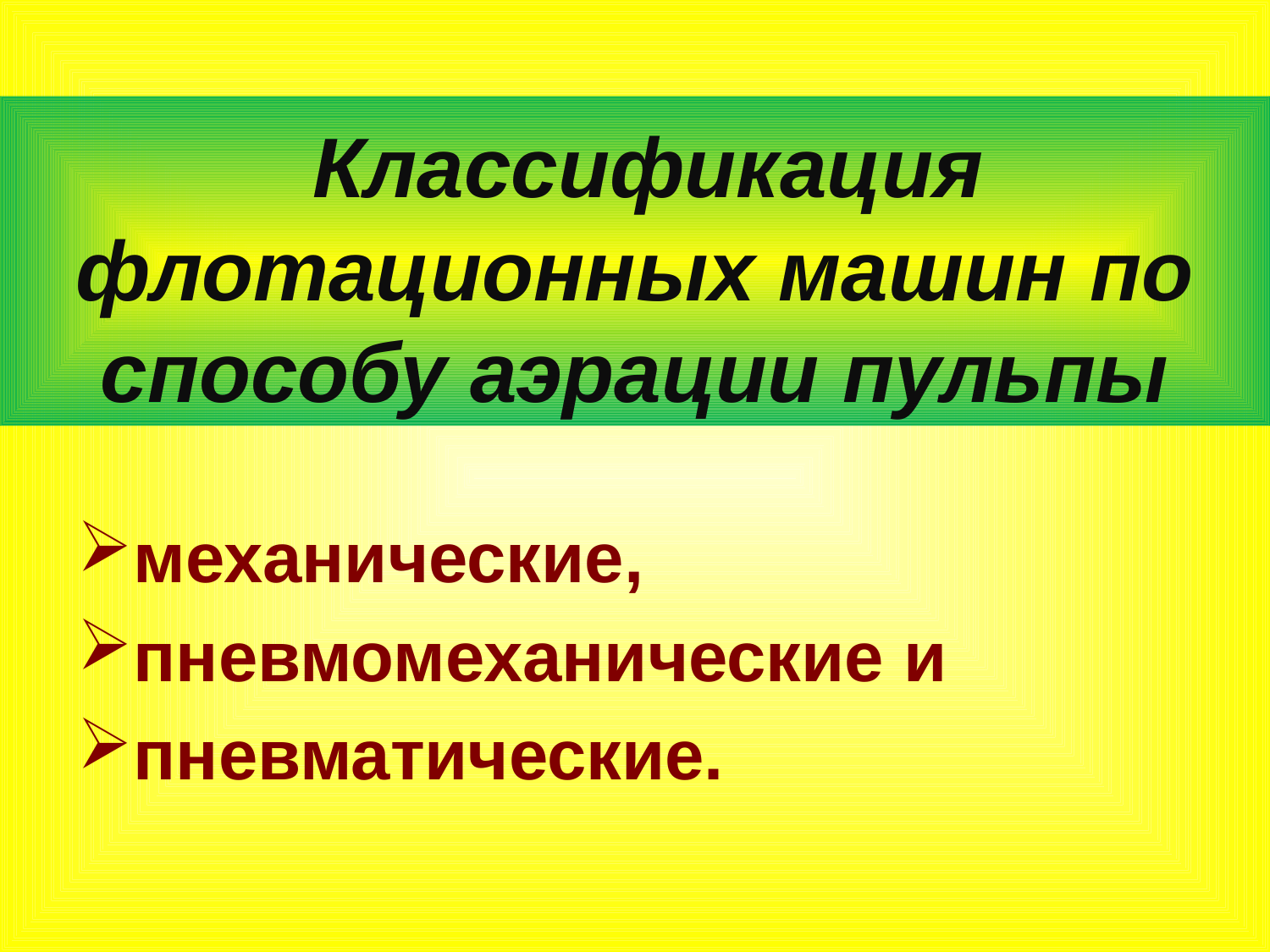

Классификация флотационных машин по способу аэрации пульпы
механические,
пневмомеханические и
пневматические.